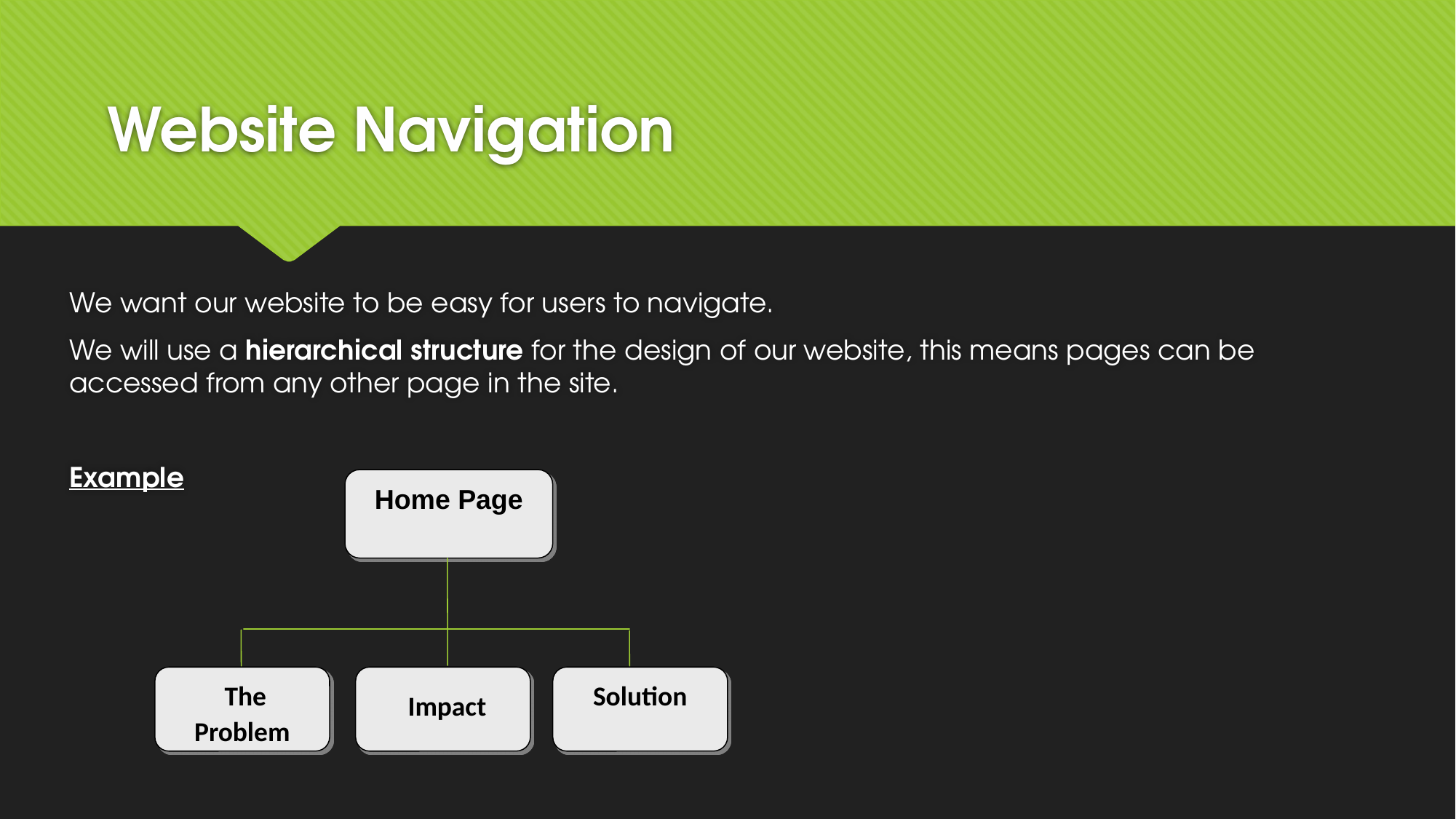

# Website Navigation

We want our website to be easy for users to navigate.
We will use a hierarchical structure for the design of our website, this means pages can be accessed from any other page in the site.

Example

Home Page
 The Problem
 Impact
Solution